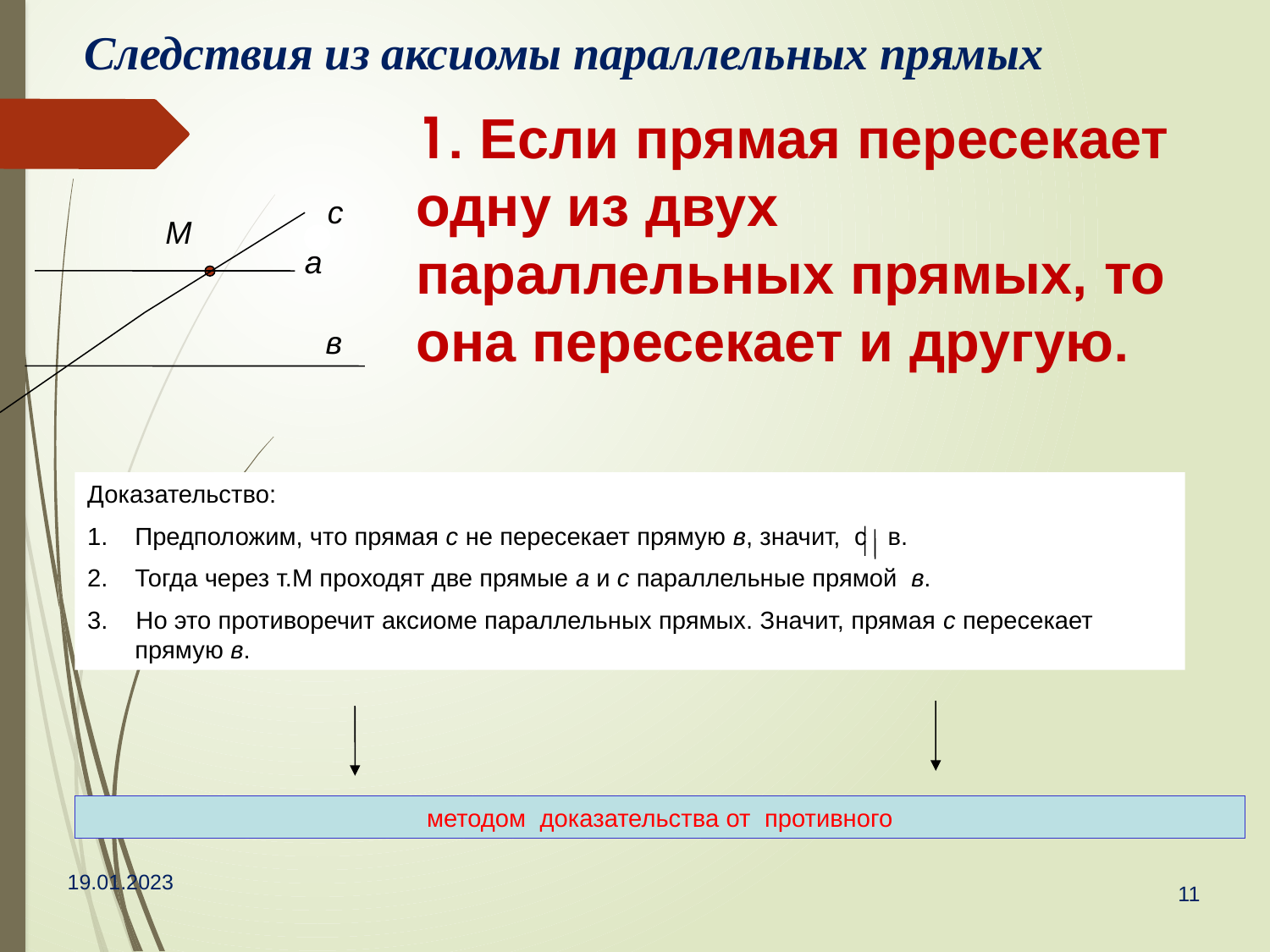

# Следствия из аксиомы параллельных прямых
   1. Если прямая пересекает одну из двух параллельных прямых, то она пересекает и другую.

с
М

а

в

Доказательство:
Предположим, что прямая с не пересекает прямую в, значит,  с   в.
Тогда через т.М проходят две прямые а и с параллельные прямой  в.
3.    Но это противоречит аксиоме параллельных прямых. Значит, прямая с пересекает  прямую в.

методом  доказательства от  противного
19.01.2023
11